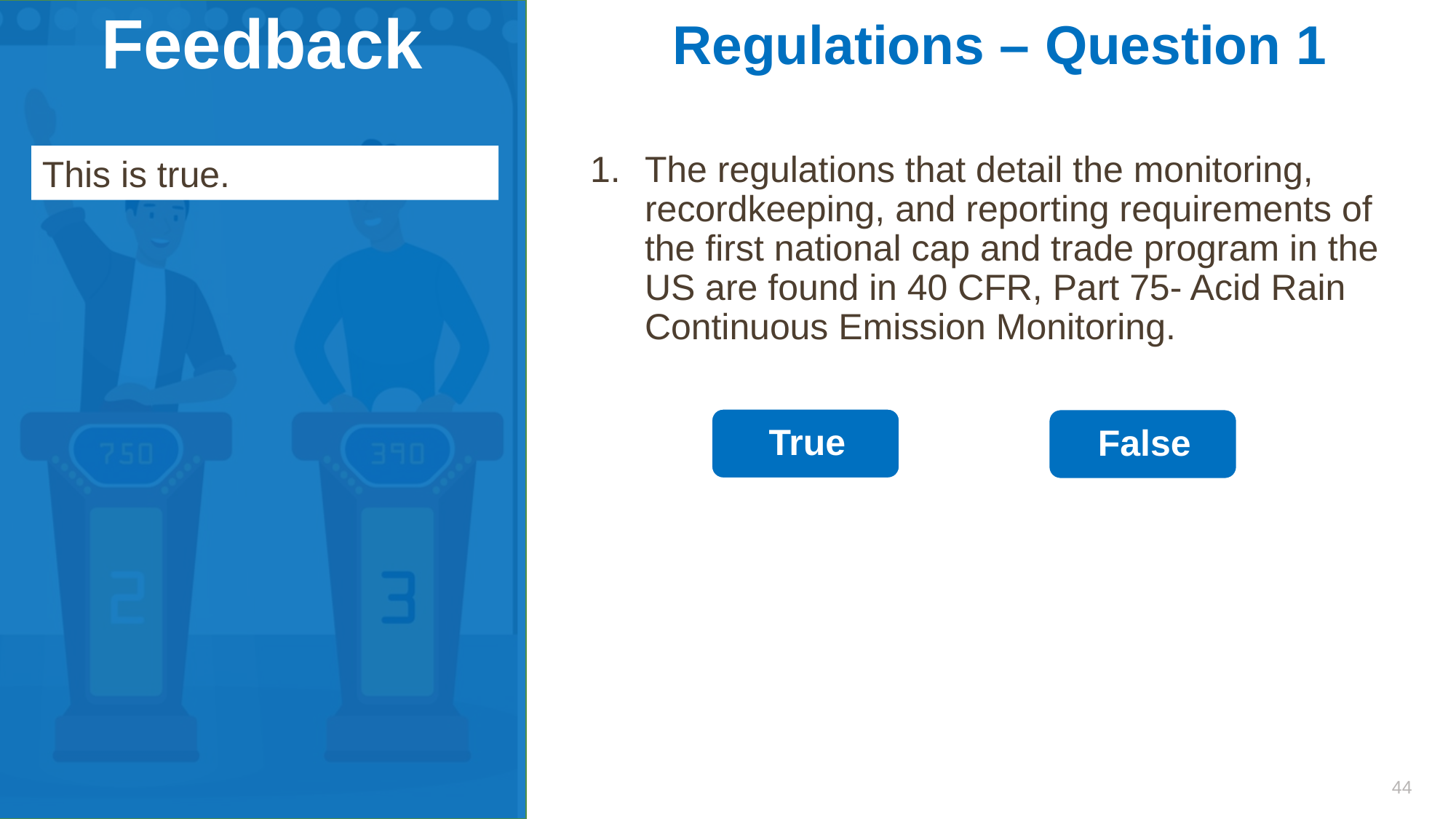

Regulations – Question 1
This is true.
The regulations that detail the monitoring, recordkeeping, and reporting requirements of the first national cap and trade program in the US are found in 40 CFR, Part 75- Acid Rain Continuous Emission Monitoring.
True
False
44